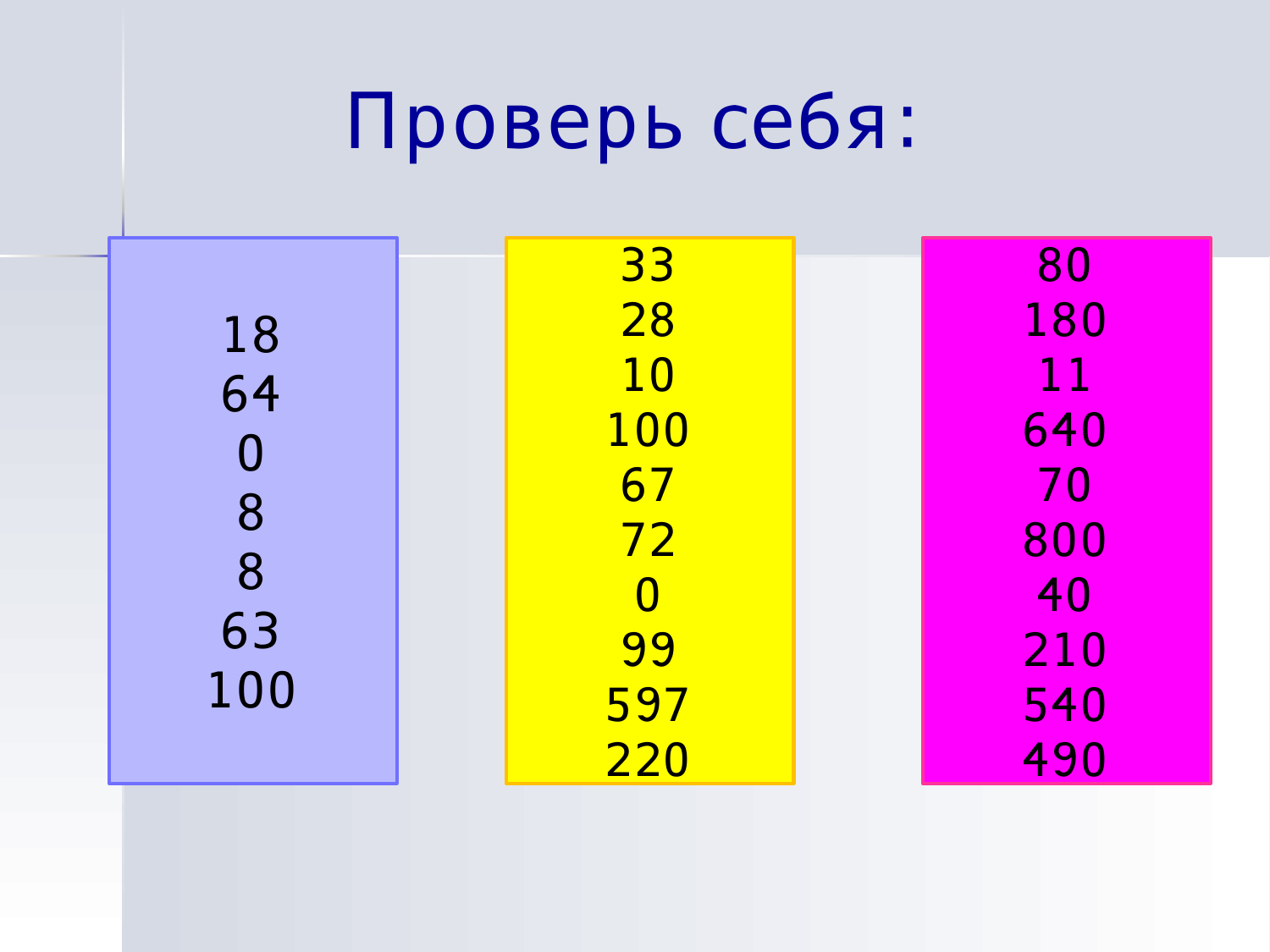

# Проверь себя:
18
64
0
8
8
63
100
33
28
10
100
67
72
0
99
597
220
80
180
11
640
70
800
40
210
540
490